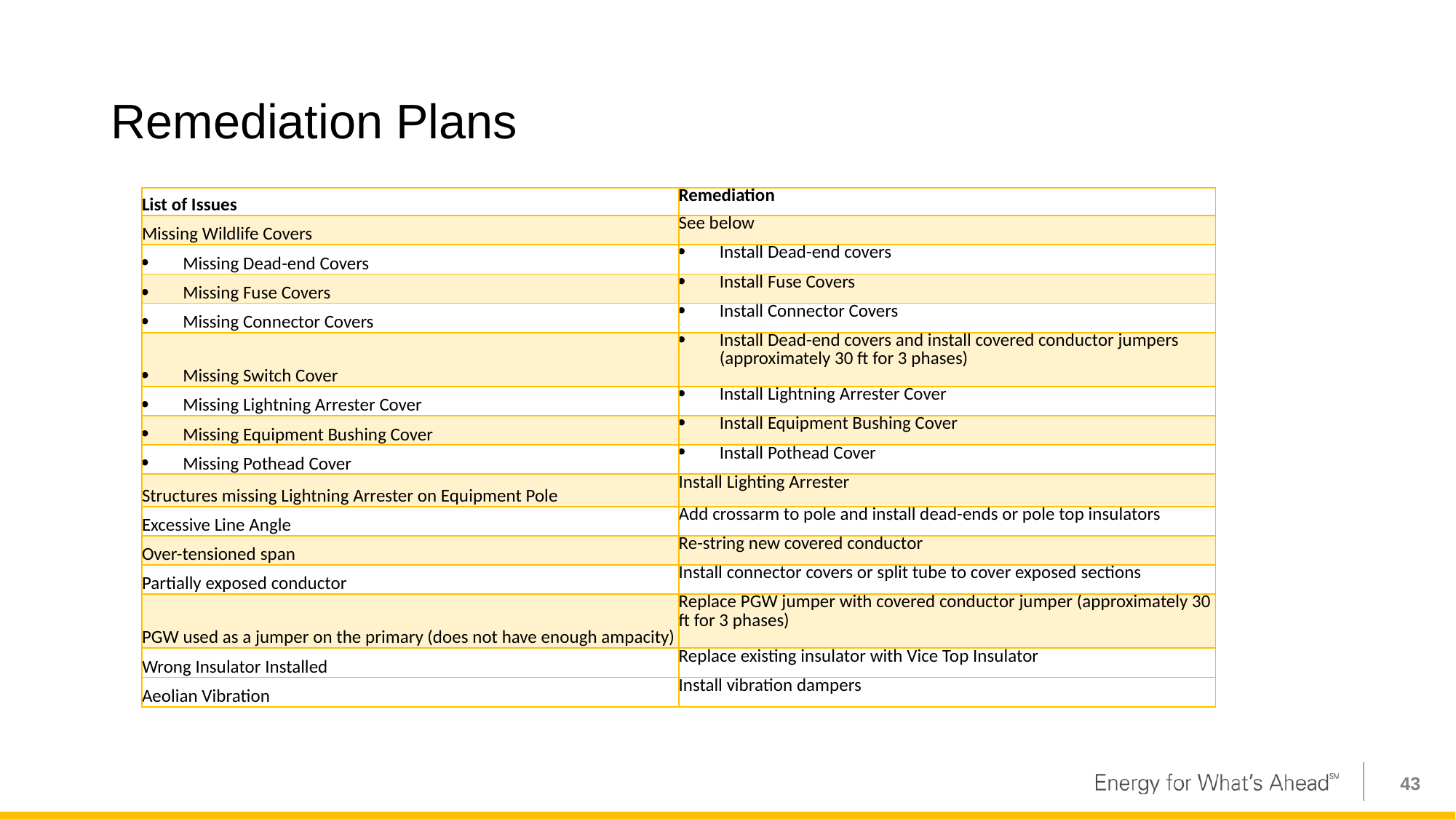

# Remediation Plans
| List of Issues​ | Remediation |
| --- | --- |
| Missing Wildlife Covers​ | See below |
| Missing Dead-end Covers​ | Install Dead-end covers |
| Missing Fuse Covers​ | Install Fuse Covers |
| Missing Connector Covers​ | Install Connector Covers |
| Missing Switch Cover​ | Install Dead-end covers and install covered conductor jumpers (approximately 30 ft for 3 phases) |
| Missing Lightning Arrester Cover​ | Install Lightning Arrester Cover​ |
| Missing Equipment Bushing Cover​ | Install Equipment Bushing Cover​ |
| Missing Pothead Cover​ | Install Pothead Cover​ |
| Structures missing Lightning Arrester on Equipment Pole​ | Install Lighting Arrester |
| Excessive Line Angle​ | Add crossarm to pole and install dead-ends or pole top insulators |
| Over-tensioned​ span | Re-string new covered conductor |
| Partially exposed conductor​ | Install connector covers or split tube to cover exposed sections |
| PGW used as a jumper on the primary (does not have enough ampacity) | Replace PGW jumper with covered conductor jumper (approximately 30 ft for 3 phases) |
| Wrong Insulator Installed​ | Replace existing insulator with Vice Top Insulator |
| Aeolian Vibration | Install vibration dampers |
43